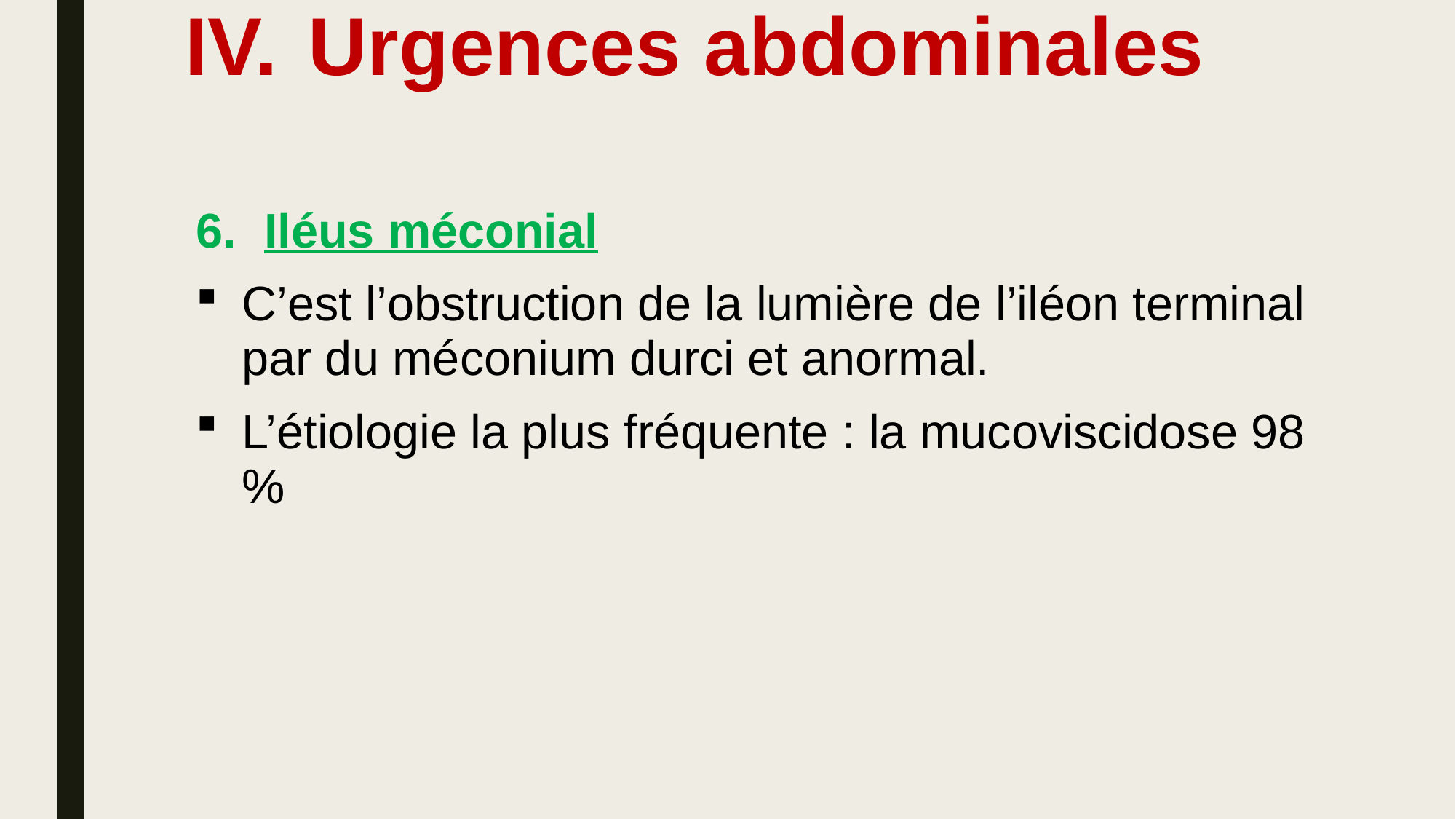

# Urgences abdominales
Iléus méconial
C’est l’obstruction de la lumière de l’iléon terminal par du méconium durci et anormal.
L’étiologie la plus fréquente : la mucoviscidose 98 %